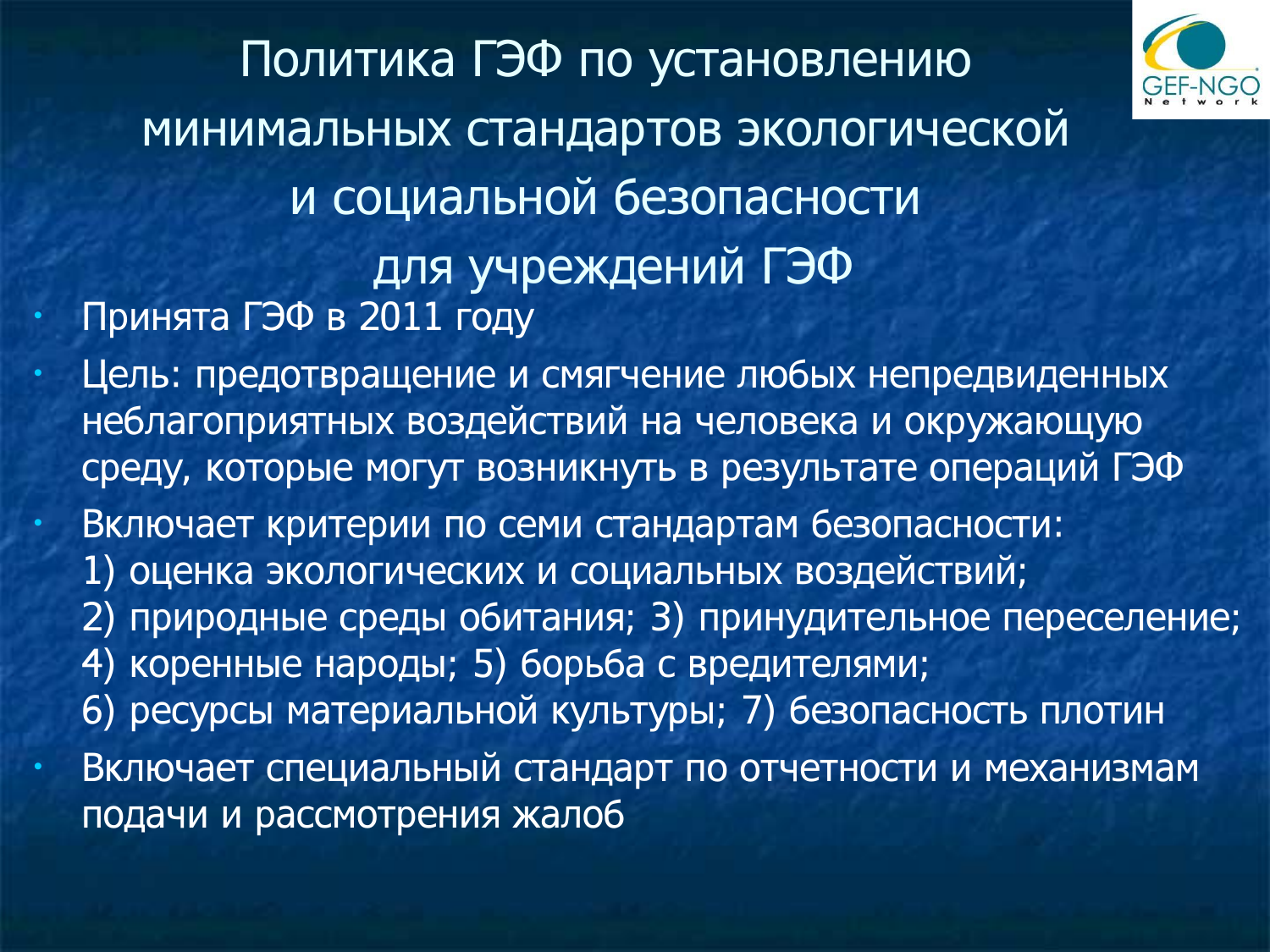

# Политика ГЭФ по установлению минимальных стандартов экологической и социальной безопасности для учреждений ГЭФ
Принята ГЭФ в 2011 году
Цель: предотвращение и смягчение любых непредвиденных неблагоприятных воздействий на человека и окружающую среду, которые могут возникнуть в результате операций ГЭФ
Включает критерии по семи стандартам безопасности:
1) оценка экологических и социальных воздействий;
2) природные среды обитания; 3) принудительное переселение; 4) коренные народы; 5) борьба с вредителями;
6) ресурсы материальной культуры; 7) безопасность плотин
Включает специальный стандарт по отчетности и механизмам подачи и рассмотрения жалоб